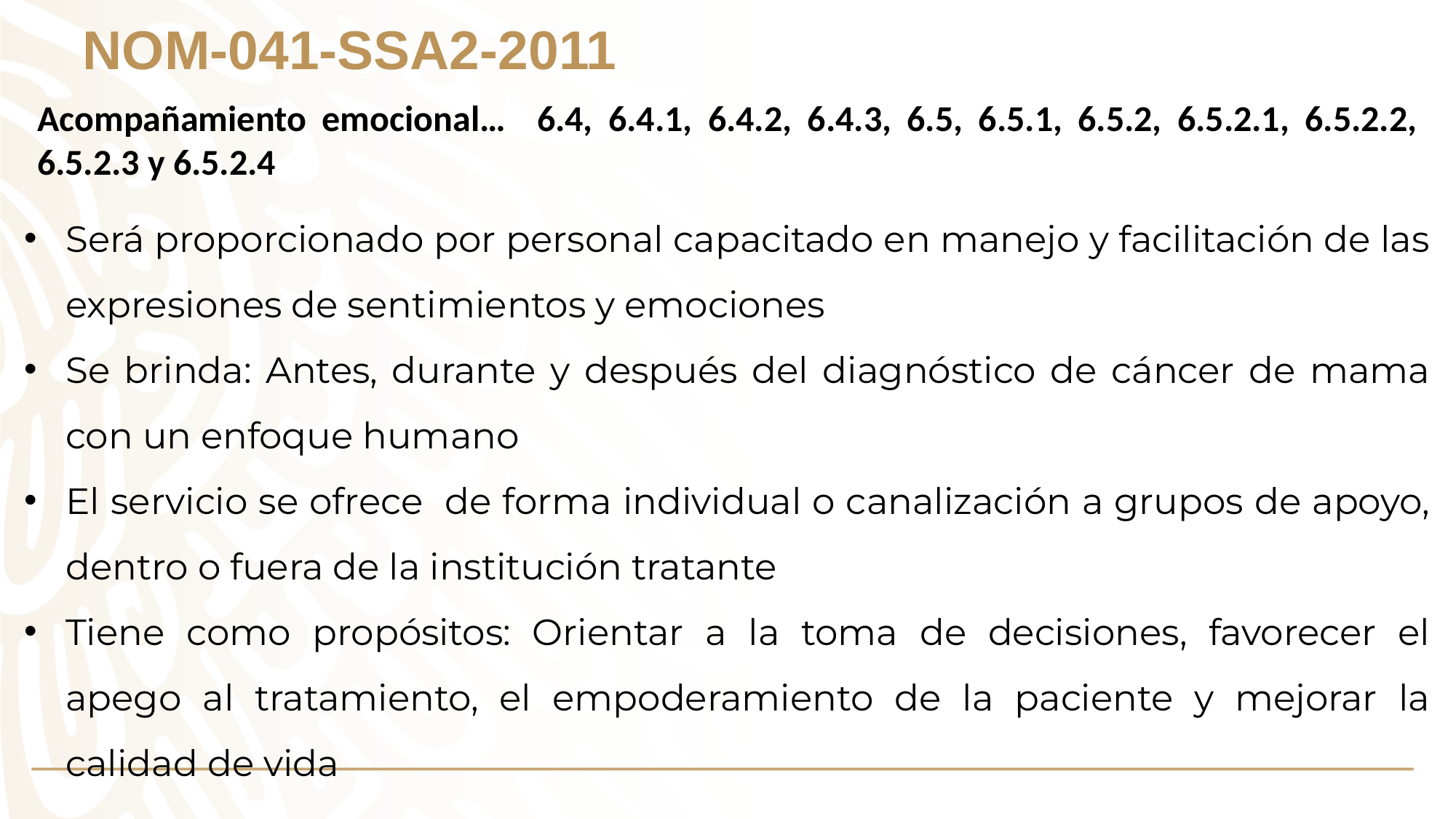

# NOM-041-SSA2-2011
Acompañamiento emocional…  6.4, 6.4.1, 6.4.2, 6.4.3, 6.5, 6.5.1, 6.5.2, 6.5.2.1, 6.5.2.2, 6.5.2.3 y 6.5.2.4
Será proporcionado por personal capacitado en manejo y facilitación de las expresiones de sentimientos y emociones
Se brinda: Antes, durante y después del diagnóstico de cáncer de mama con un enfoque humano
El servicio se ofrece  de forma individual o canalización a grupos de apoyo, dentro o fuera de la institución tratante
Tiene como propósitos: Orientar a la toma de decisiones, favorecer el apego al tratamiento, el empoderamiento de la paciente y mejorar la calidad de vida